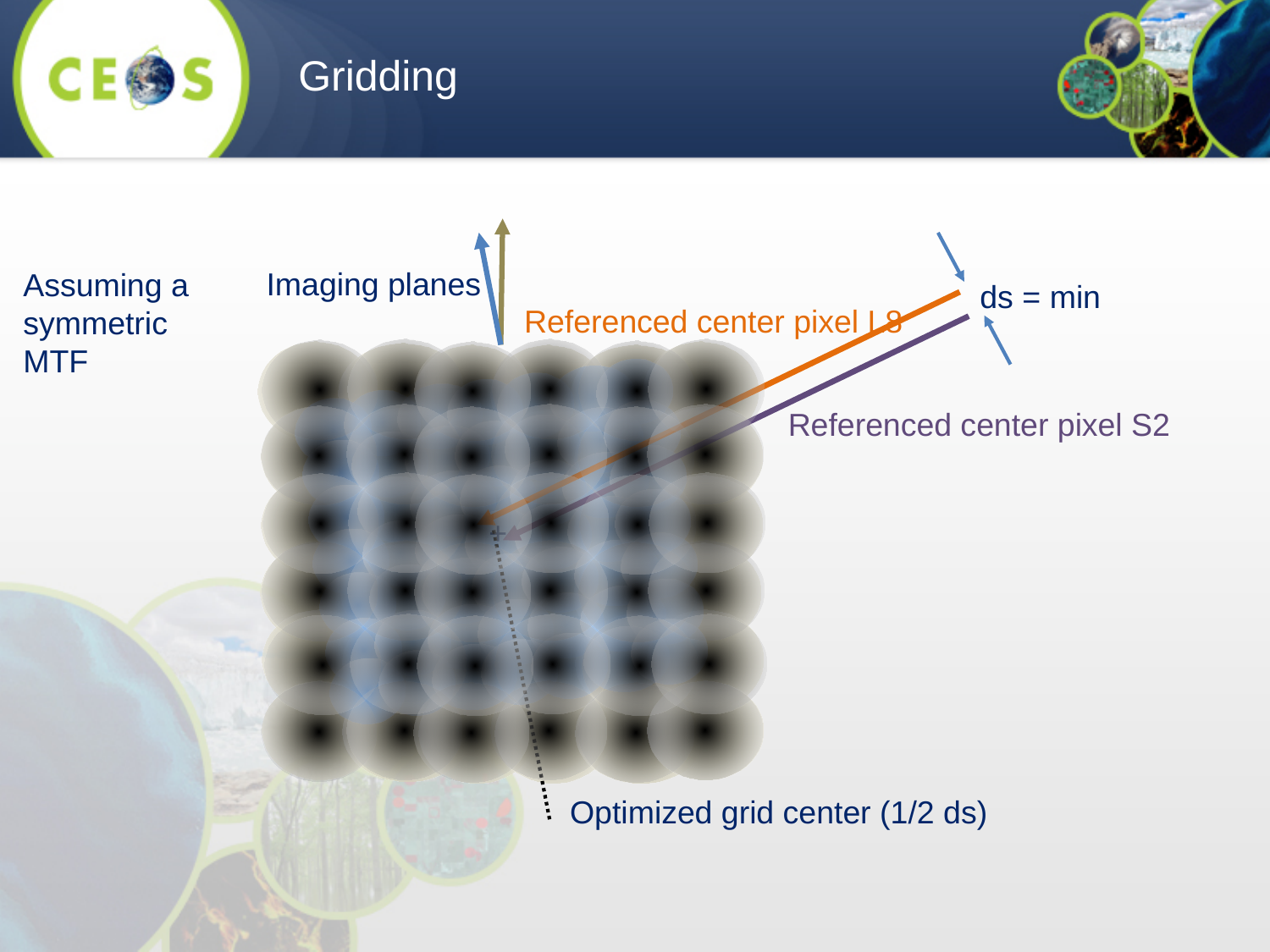

Gridding
Imaging planes
ds = min
Referenced center pixel L8

Referenced center pixel S2

+

Optimized grid center (1/2 ds)
Assuming a symmetric MTF